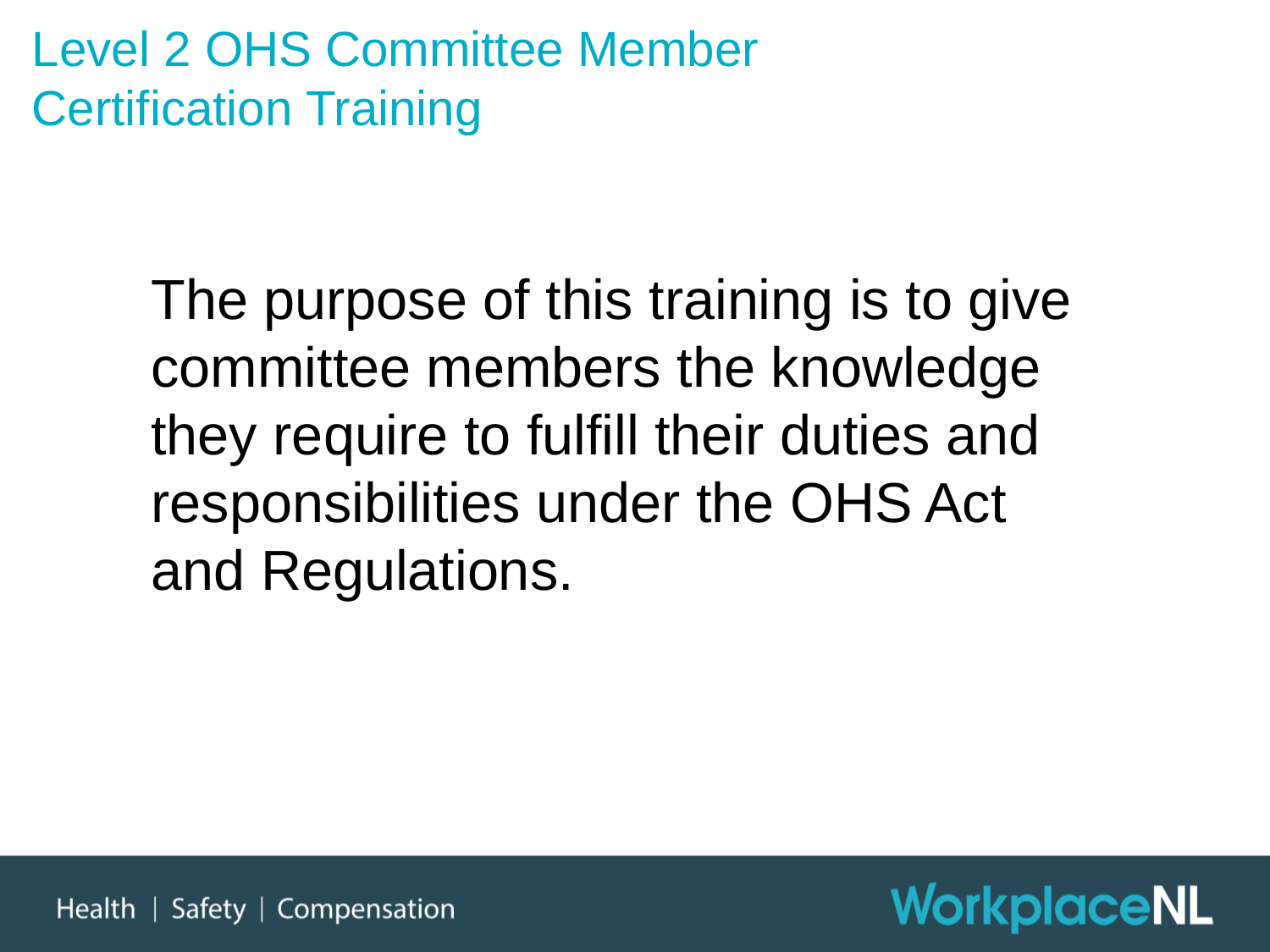

# Level 2 OHS Committee Member Certification Training
The purpose of this training is to give committee members the knowledge they require to fulfill their duties and responsibilities under the OHS Act and Regulations.